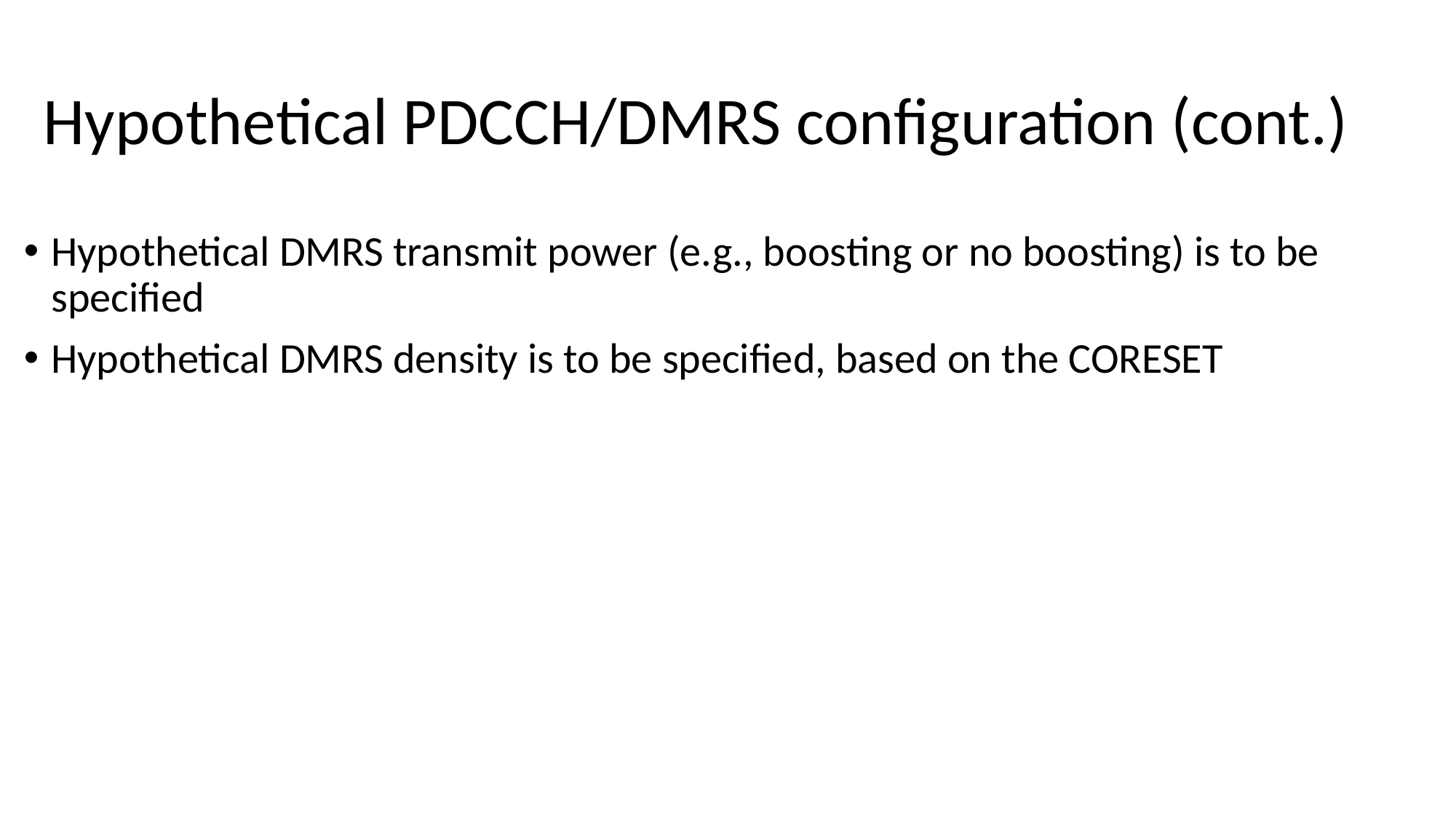

# Hypothetical PDCCH/DMRS configuration (cont.)
Hypothetical DMRS transmit power (e.g., boosting or no boosting) is to be specified
Hypothetical DMRS density is to be specified, based on the CORESET